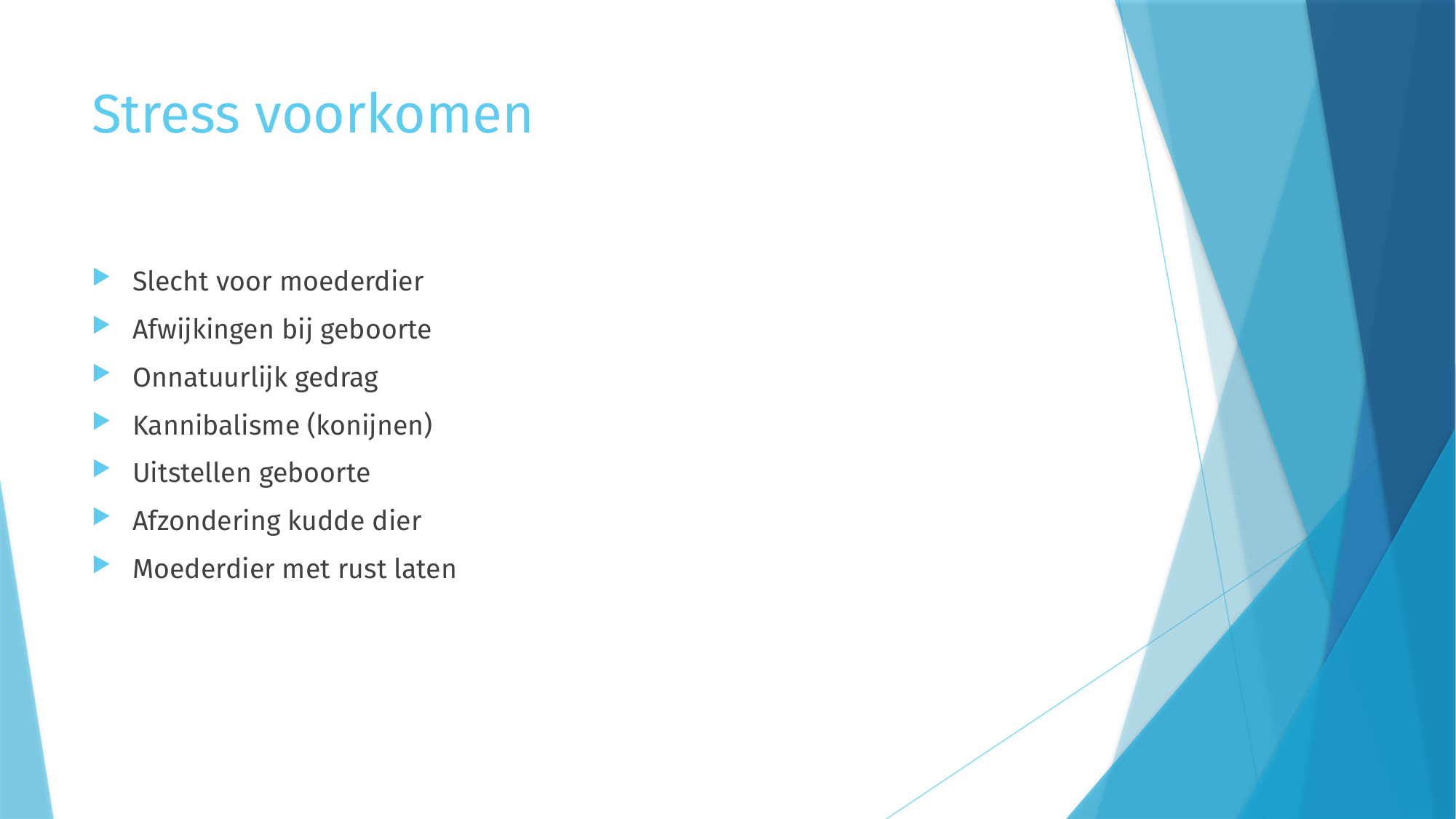

# Stress voorkomen
Slecht voor moederdier
Afwijkingen bij geboorte
Onnatuurlijk gedrag
Kannibalisme (konijnen)
Uitstellen geboorte
Afzondering kudde dier
Moederdier met rust laten